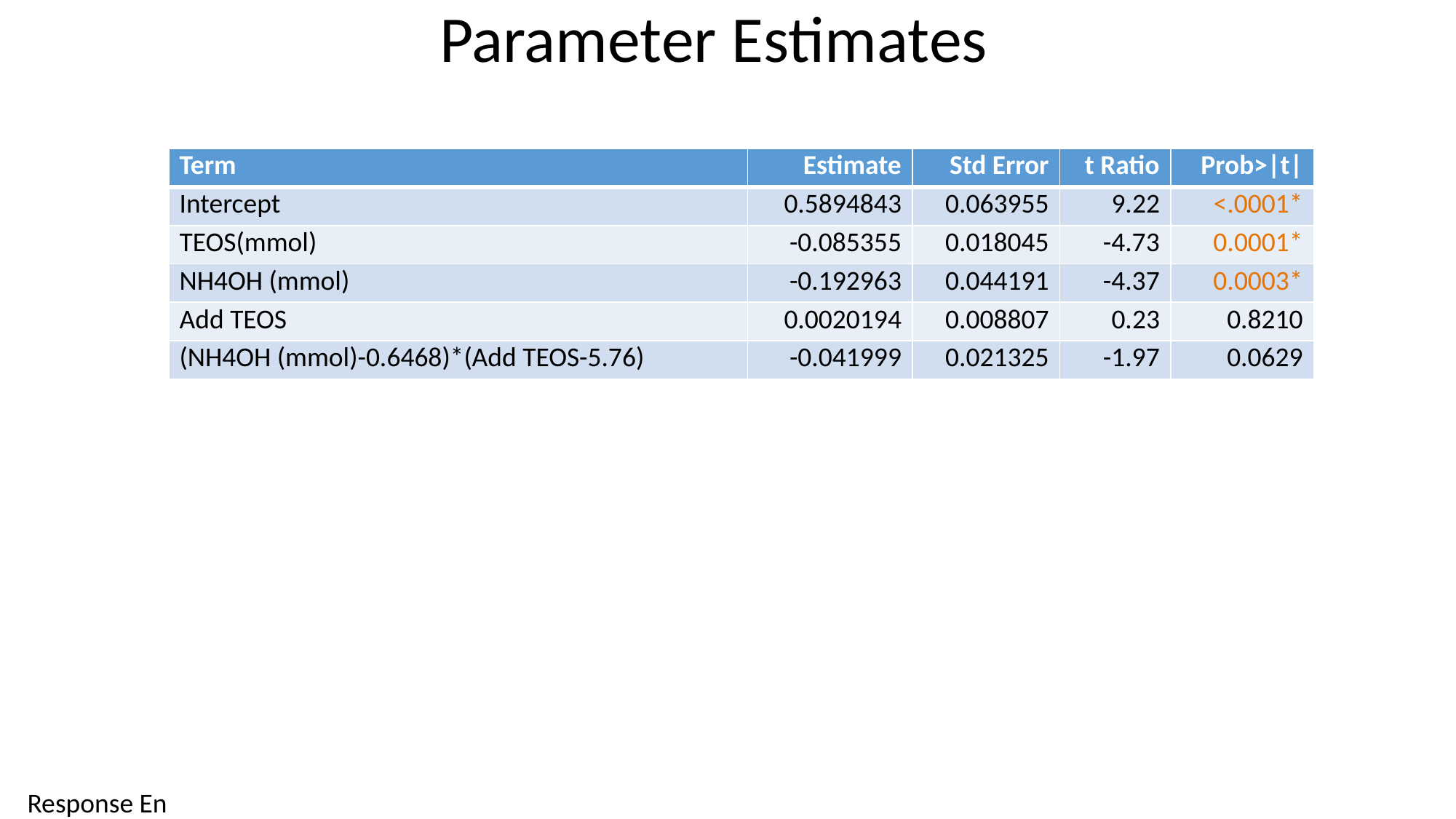

# Parameter Estimates
| Term | Estimate | Std Error | t Ratio | Prob>|t| |
| --- | --- | --- | --- | --- |
| Intercept | 0.5894843 | 0.063955 | 9.22 | <.0001\* |
| TEOS(mmol) | -0.085355 | 0.018045 | -4.73 | 0.0001\* |
| NH4OH (mmol) | -0.192963 | 0.044191 | -4.37 | 0.0003\* |
| Add TEOS | 0.0020194 | 0.008807 | 0.23 | 0.8210 |
| (NH4OH (mmol)-0.6468)\*(Add TEOS-5.76) | -0.041999 | 0.021325 | -1.97 | 0.0629 |
Response En